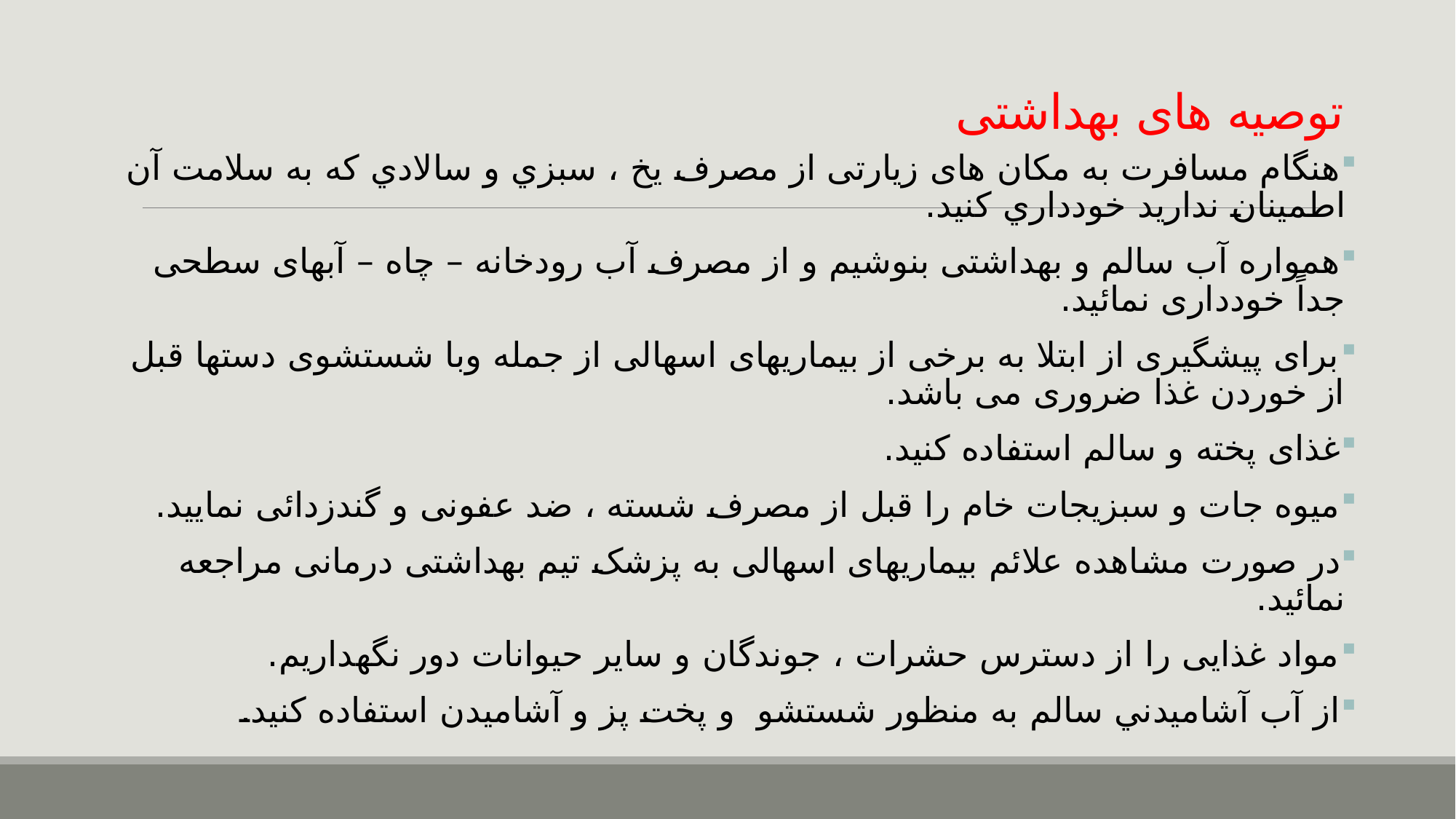

# توصیه های بهداشتی
هنگام مسافرت به مکان های زیارتی از مصرف يخ ، سبزي و سالادي كه به سلامت آن اطمينان نداريد خودداري كنيد.
همواره آب سالم و بهداشتی بنوشیم و از مصرف آب رودخانه – چاه – آبهای سطحی جداً خودداری نمائید.
برای پیشگیری از ابتلا به برخی از بیماریهای اسهالی از جمله وبا شستشوی دستها قبل از خوردن غذا ضروری می باشد.
غذای پخته و سالم استفاده کنید.
میوه جات و سبزیجات خام را قبل از مصرف شسته ، ضد عفونی و گندزدائی نمایید.
در صورت مشاهده علائم بیماریهای اسهالی به پزشک تیم بهداشتی درمانی مراجعه نمائید.
مواد غذایی را از دسترس حشرات ، جوندگان و سایر حیوانات دور نگهداریم.
از آب آشاميدني سالم به منظور شستشو  و پخت پز و آشاميدن استفاده كنيد.